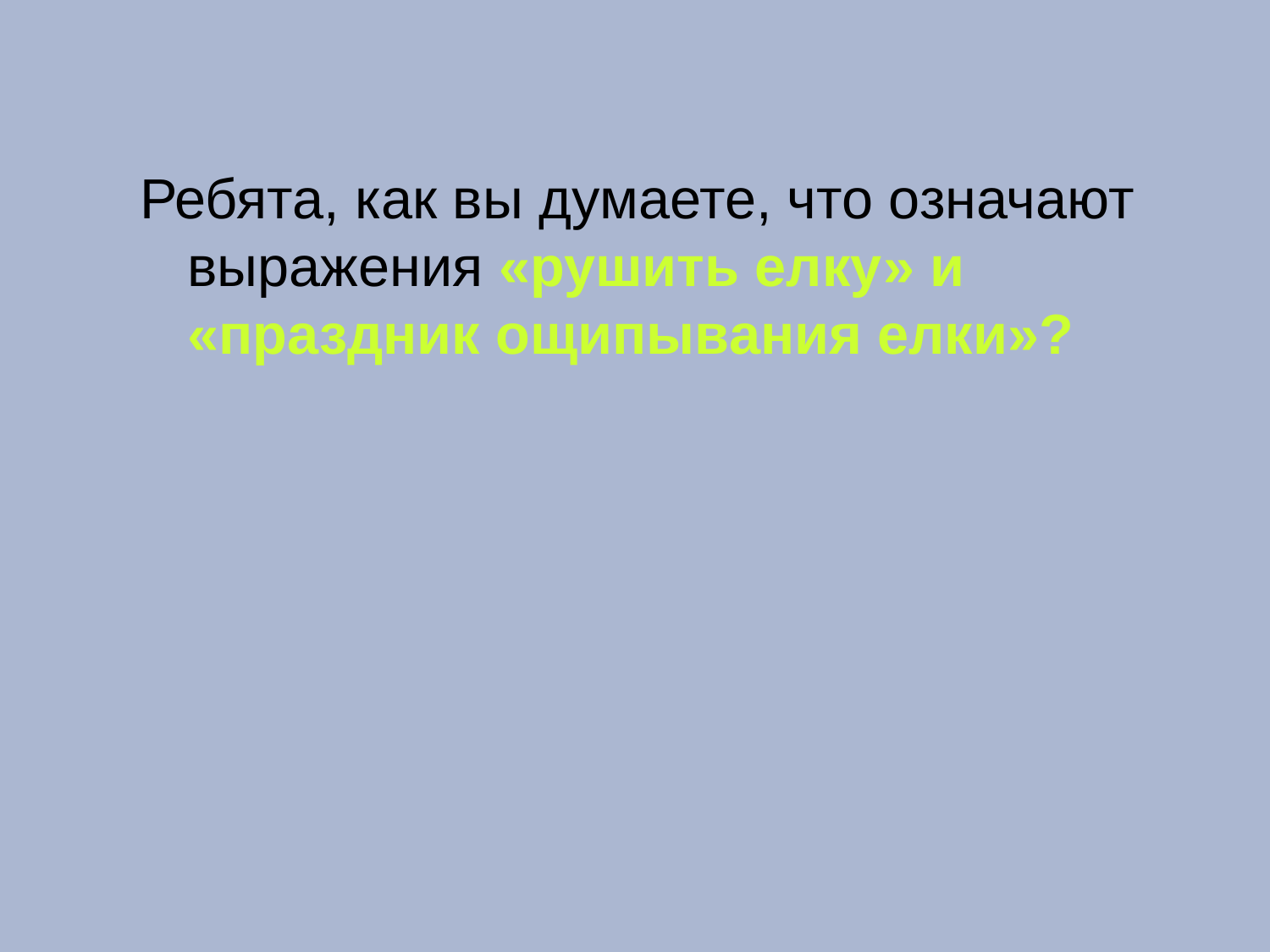

Ребята, как вы думаете, что означают выражения «рушить елку» и «праздник ощипывания елки»?